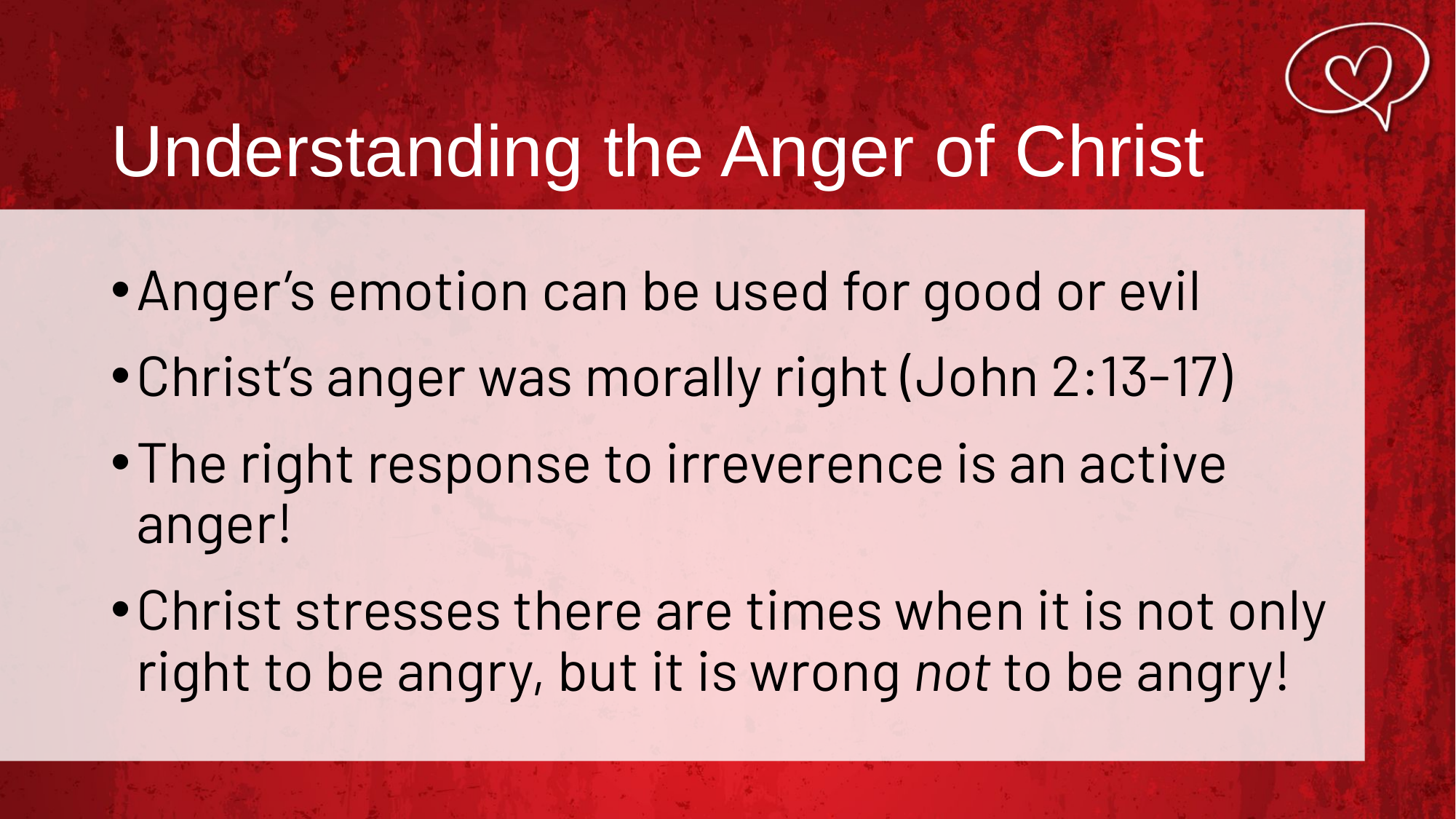

# Understanding the Anger of Christ
Anger’s emotion can be used for good or evil
Christ’s anger was morally right (John 2:13-17)
The right response to irreverence is an active anger!
Christ stresses there are times when it is not only right to be angry, but it is wrong not to be angry!